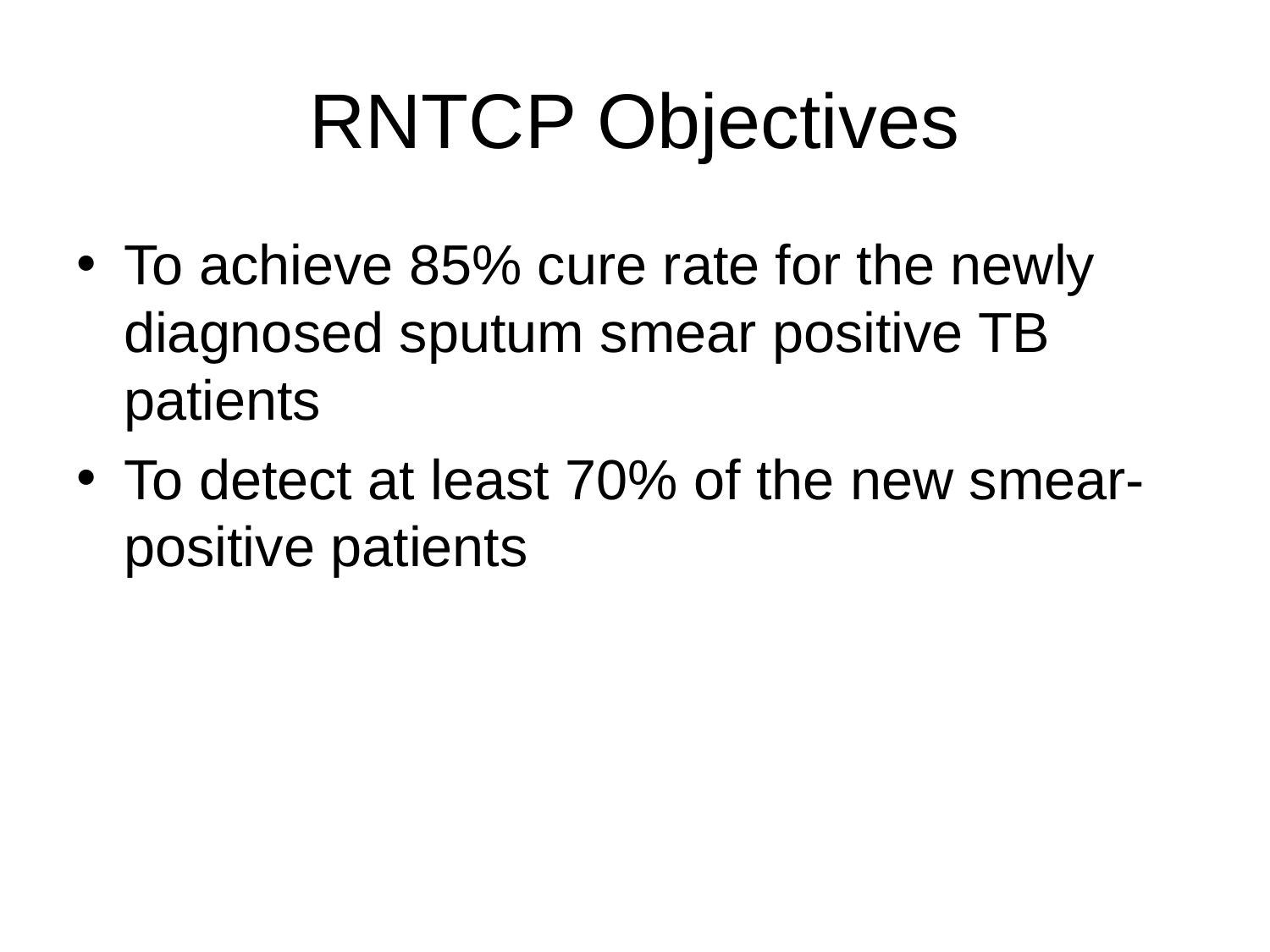

# RNTCP Objectives
To achieve 85% cure rate for the newly diagnosed sputum smear positive TB patients
To detect at least 70% of the new smear-positive patients